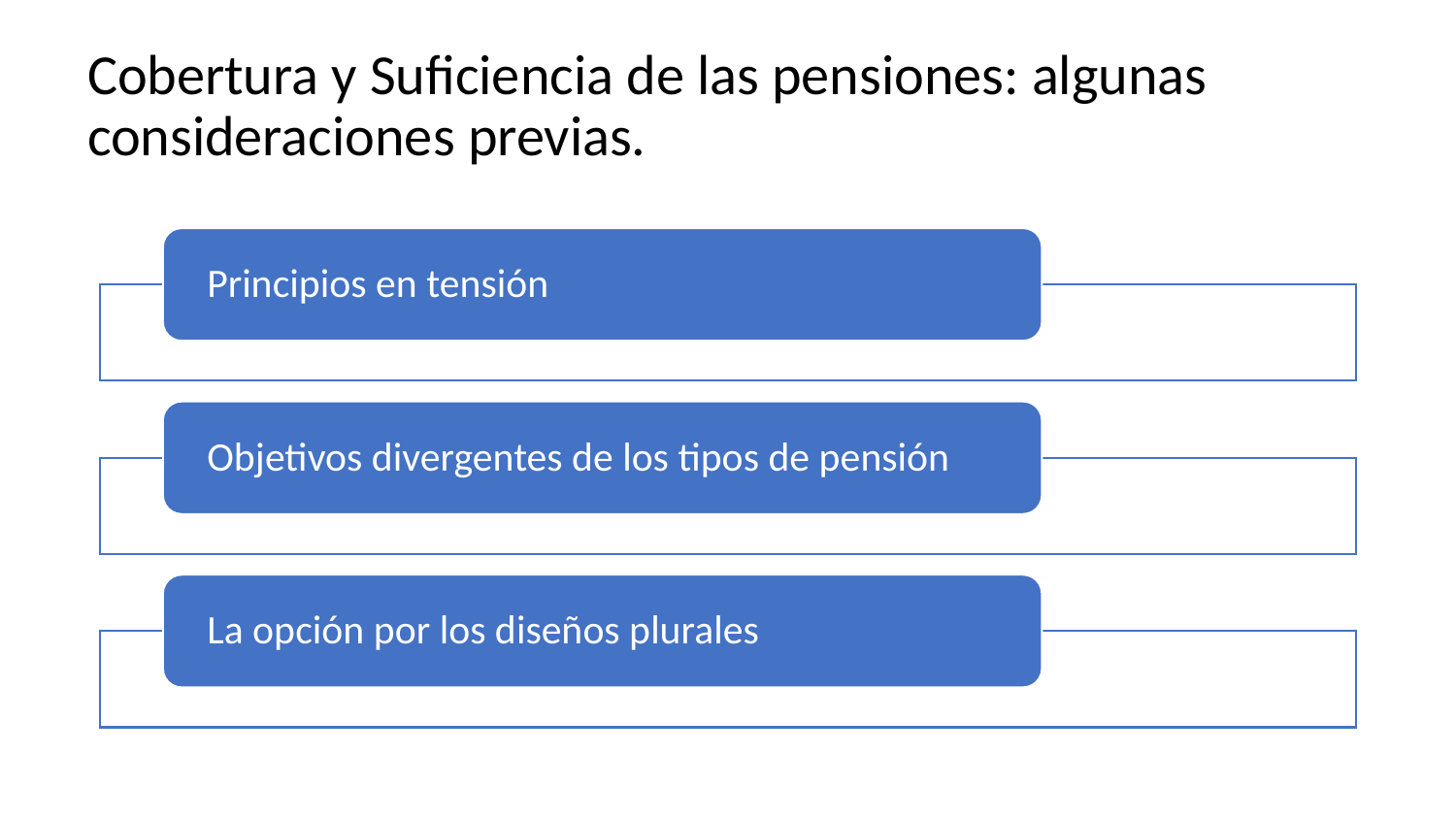

# Cobertura y Suficiencia de las pensiones: algunas consideraciones previas.
Principios en tensión
Objetivos divergentes de los tipos de pensión
La opción por los diseños plurales